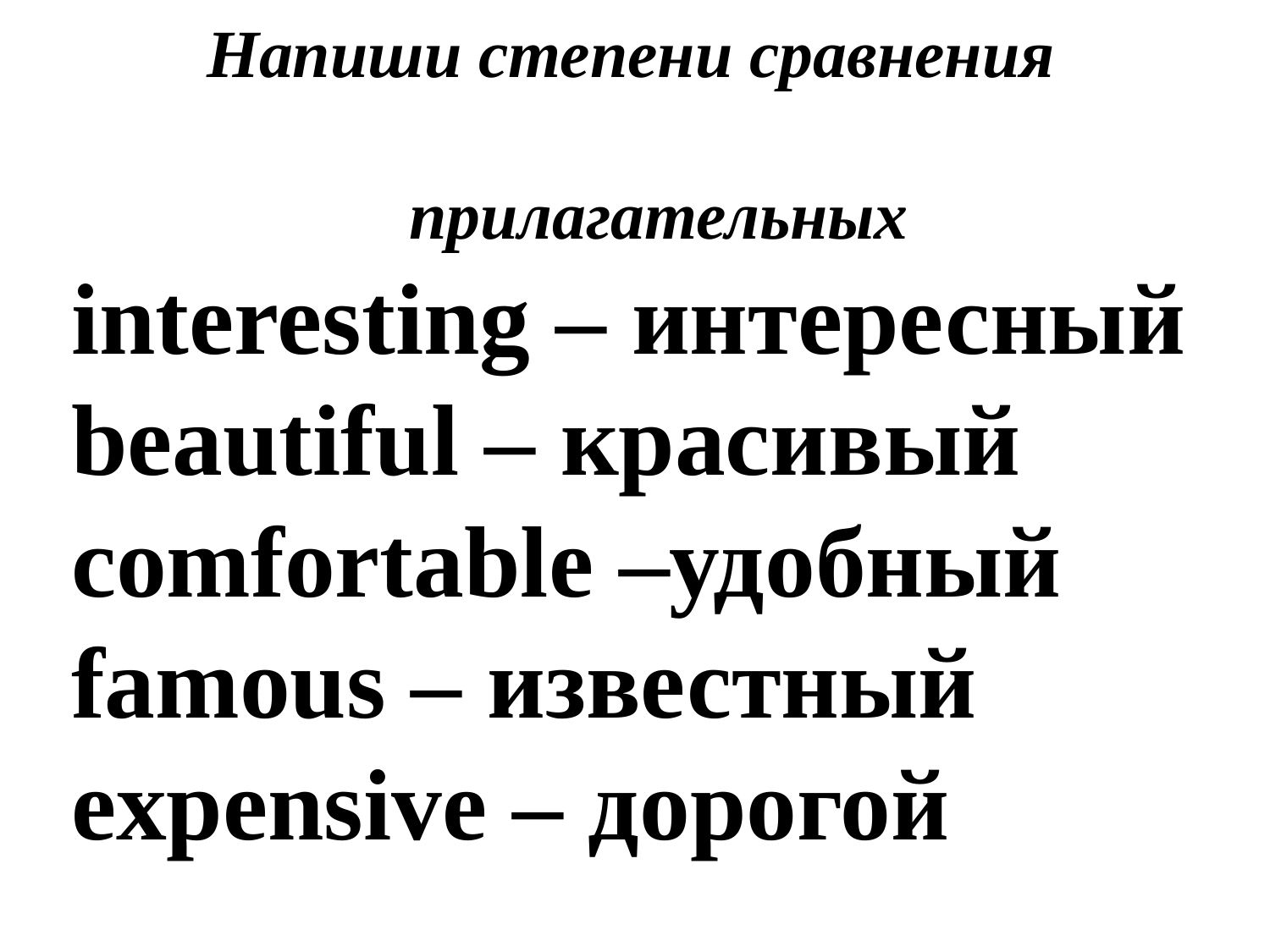

# Напиши степени сравнения прилагательных interesting – интересный beautiful – красивый comfortable –удобный famous – известный expensive – дорогой